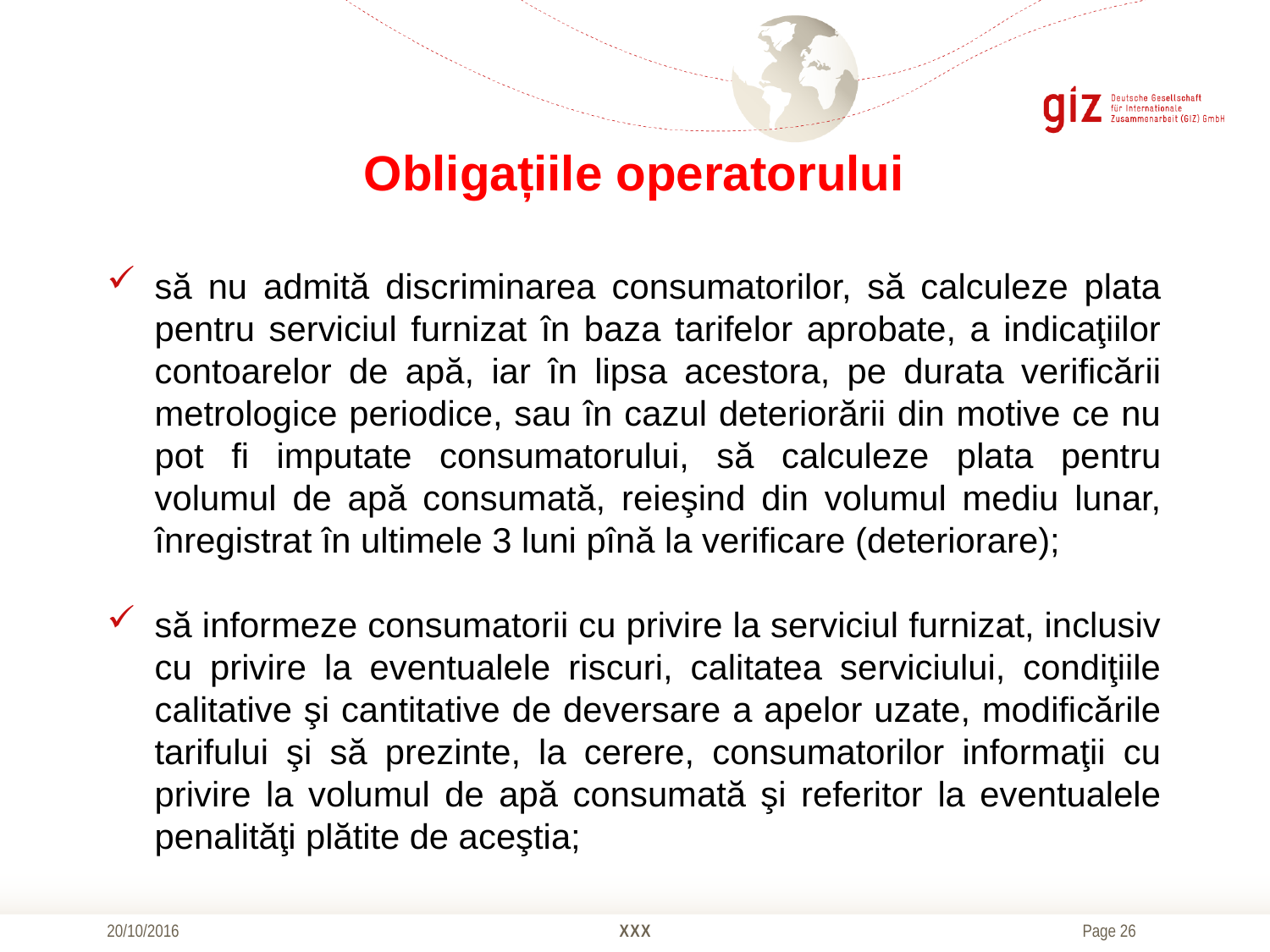

# Obligațiile operatorului
să nu admită discriminarea consumatorilor, să calculeze plata pentru serviciul furnizat în baza tarifelor aprobate, a indicaţiilor contoarelor de apă, iar în lipsa acestora, pe durata verificării metrologice periodice, sau în cazul deteriorării din motive ce nu pot fi imputate consumatorului, să calculeze plata pentru volumul de apă consumată, reieşind din volumul mediu lunar, înregistrat în ultimele 3 luni pînă la verificare (deteriorare);

să informeze consumatorii cu privire la serviciul furnizat, inclusiv cu privire la eventualele riscuri, calitatea serviciului, condiţiile calitative şi cantitative de deversare a apelor uzate, modificările tarifului şi să prezinte, la cerere, consumatorilor informaţii cu privire la volumul de apă consumată şi referitor la eventualele penalităţi plătite de aceştia;

20/10/2016
XXX